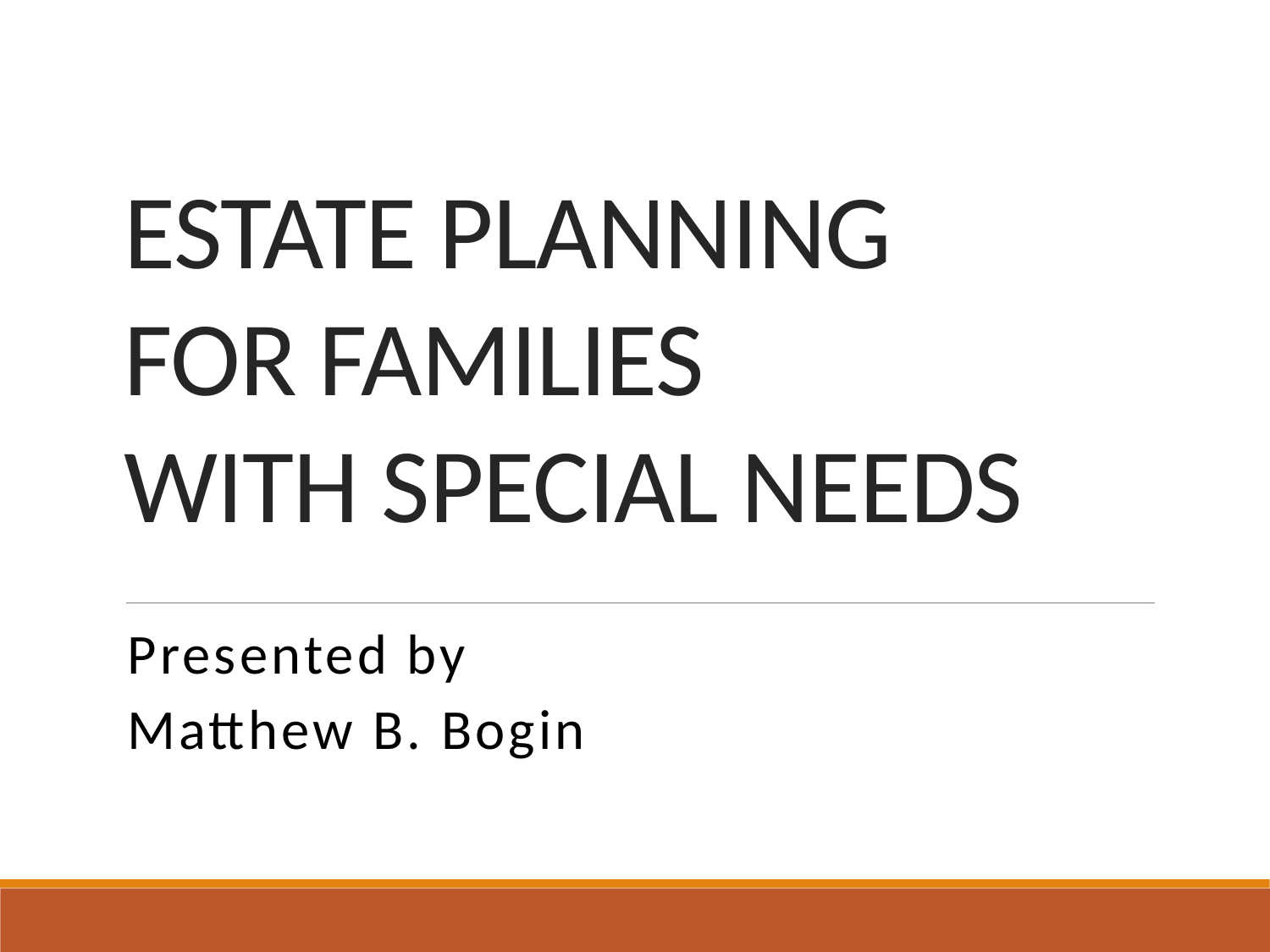

# ESTATE PLANNING FOR FAMILIES WITH SPECIAL NEEDS
Presented by
Matthew B. Bogin